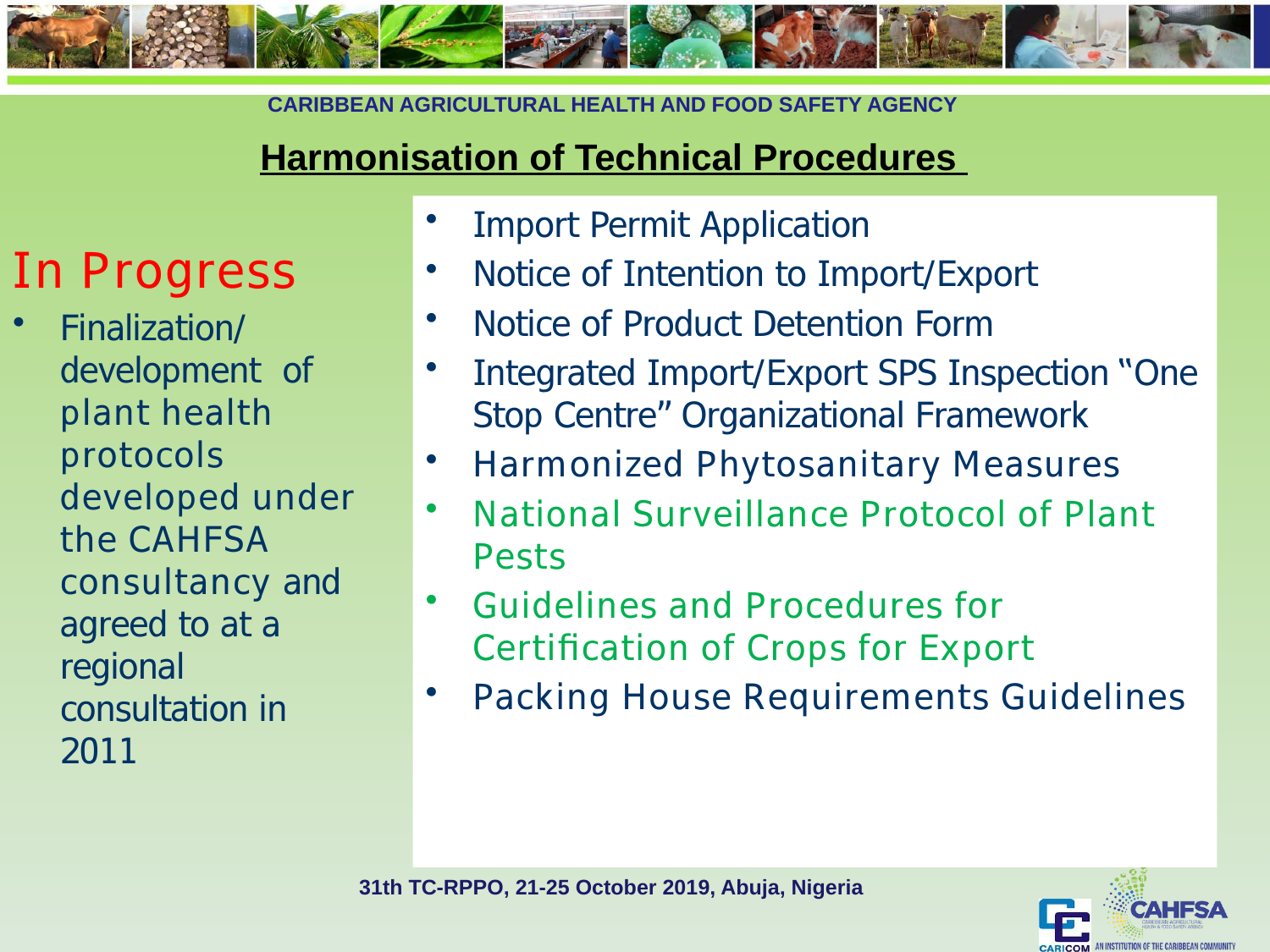

# Harmonisation of Technical Procedures
Import Permit Application
Notice of Intention to Import/Export
Notice of Product Detention Form
Integrated Import/Export SPS Inspection “One Stop Centre” Organizational Framework
Harmonized Phytosanitary Measures
National Surveillance Protocol of Plant Pests
Guidelines and Procedures for Certification of Crops for Export
Packing House Requirements Guidelines

In Progress
Finalization/development  of plant health protocols developed under the CAHFSA consultancy and agreed to at a regional consultation in 2011